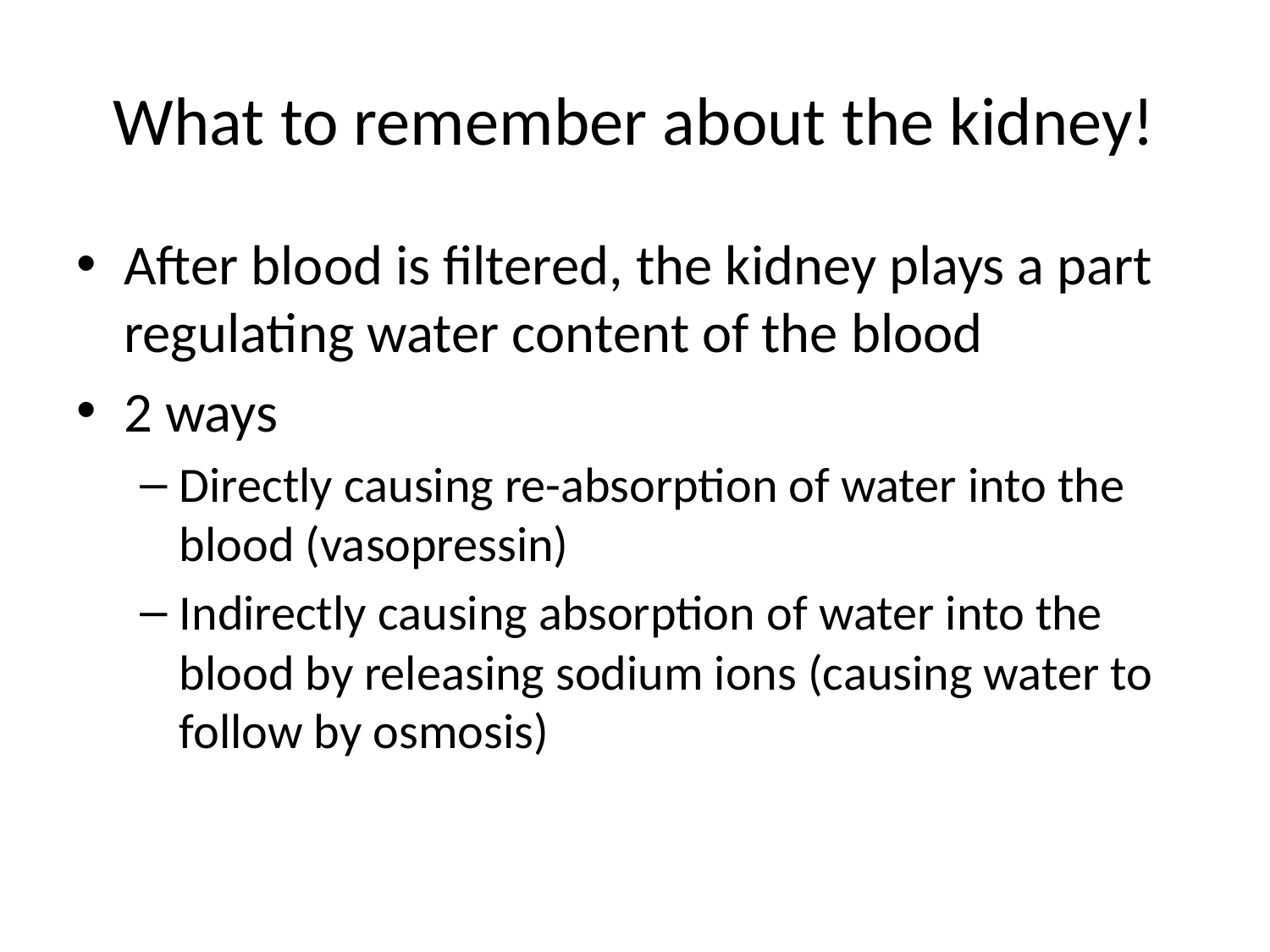

# What to remember about the kidney!
After blood is filtered, the kidney plays a part regulating water content of the blood
2 ways
Directly causing re-absorption of water into the blood (vasopressin)
Indirectly causing absorption of water into the blood by releasing sodium ions (causing water to follow by osmosis)